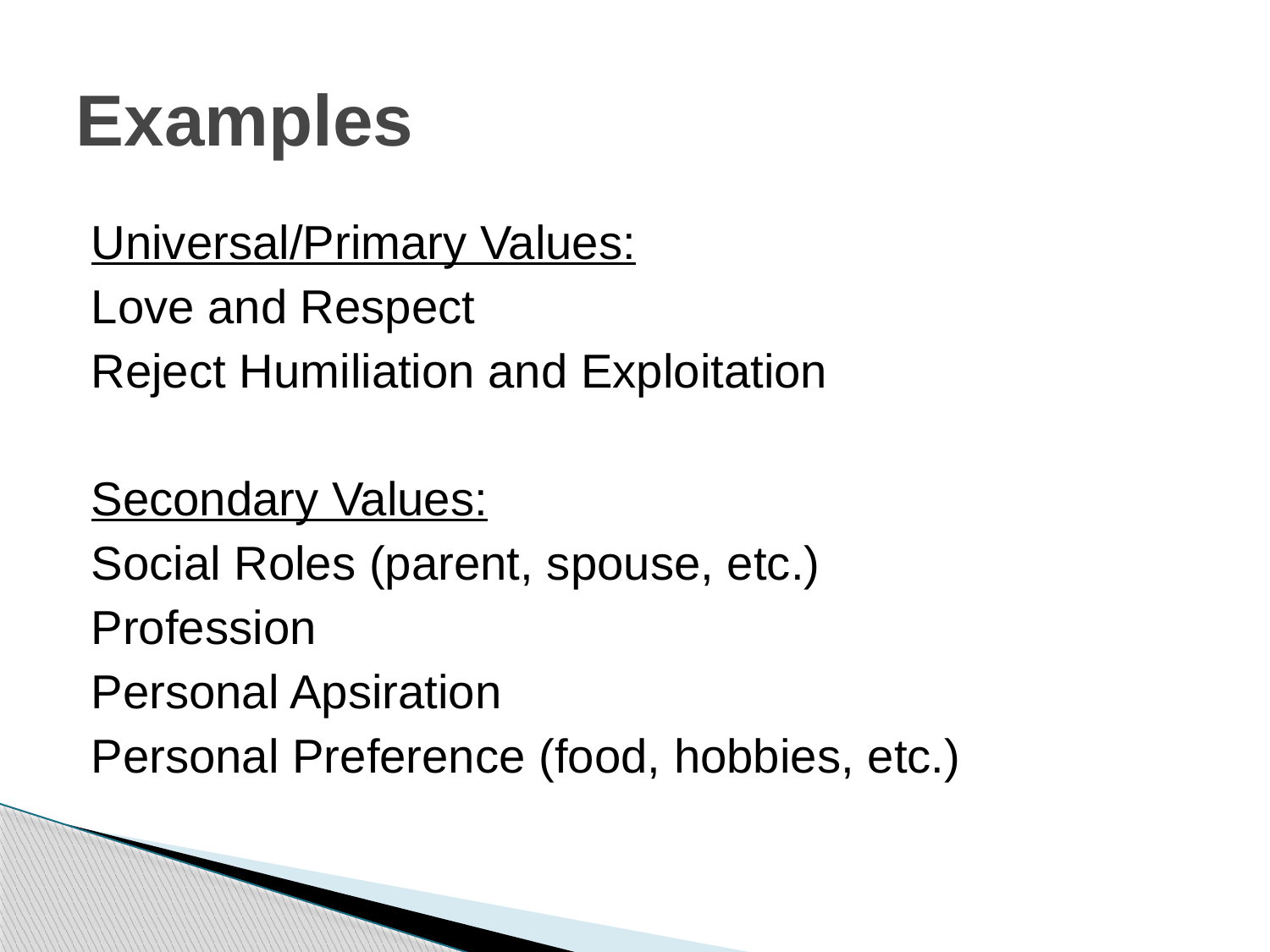

# Examples
Universal/Primary Values:
Love and Respect
Reject Humiliation and Exploitation

Secondary Values:
Social Roles (parent, spouse, etc.)
Profession
Personal Apsiration
Personal Preference (food, hobbies, etc.)